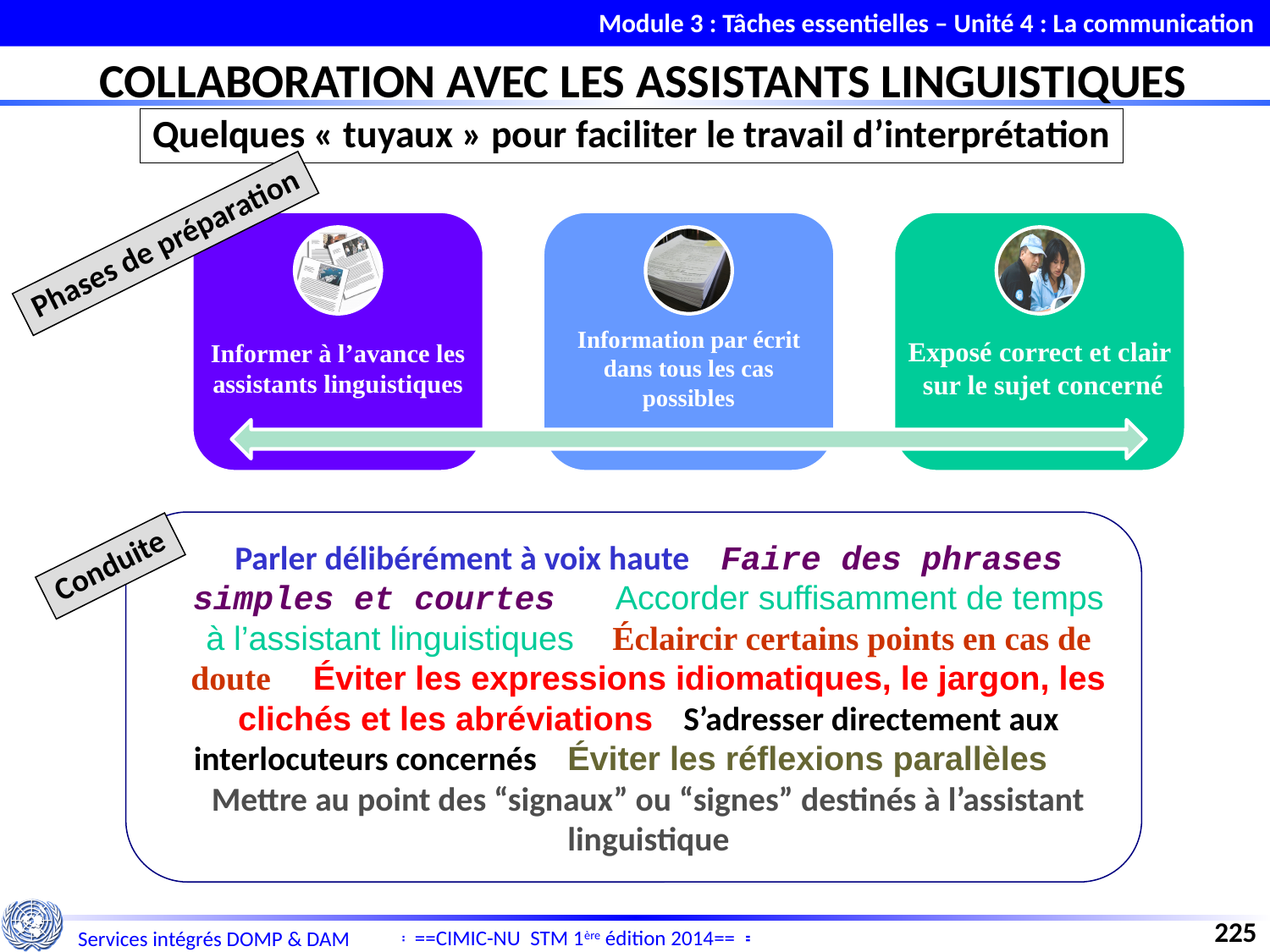

Module 3 : Tâches essentielles – Unité 4 : La communication
COLLABORATION AVEC LES ASSISTANTS LINGUISTIQUES
Quelques « tuyaux » pour faciliter le travail d’interprétation
Informer à l’avance les assistants linguistiques
Information par écrit dans tous les cas possibles
Exposé correct et clair  sur le sujet concerné
Phases de préparation

Parler délibérément à voix haute    Faire des phrases simples et courtes   Accorder suffisamment de temps à l’assistant linguistiques     Éclaircir certains points en cas de doute     Éviter les expressions idiomatiques, le jargon, les clichés et les abréviations    S’adresser directement aux interlocuteurs concernés    Éviter les réflexions parallèles       Mettre au point des “signaux” ou “signes” destinés à l’assistant linguistique
Conduite
225
==CIMIC-NU  STM 1ère édition 2014==
Services intégrés DOMP & DAM